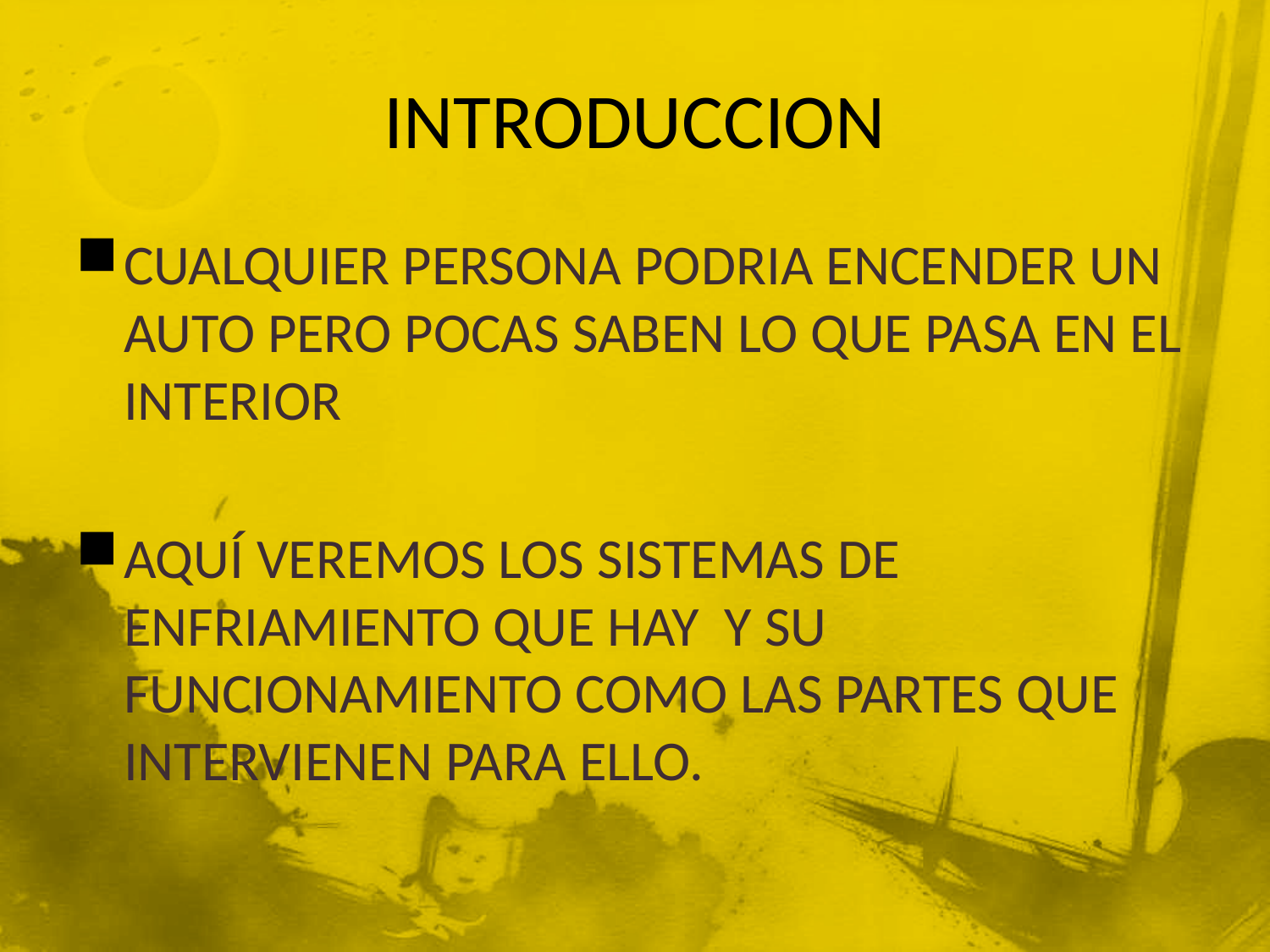

# INTRODUCCION
CUALQUIER PERSONA PODRIA ENCENDER UN AUTO PERO POCAS SABEN LO QUE PASA EN EL INTERIOR

AQUÍ VEREMOS LOS SISTEMAS DE ENFRIAMIENTO QUE HAY  Y SU FUNCIONAMIENTO COMO LAS PARTES QUE INTERVIENEN PARA ELLO.